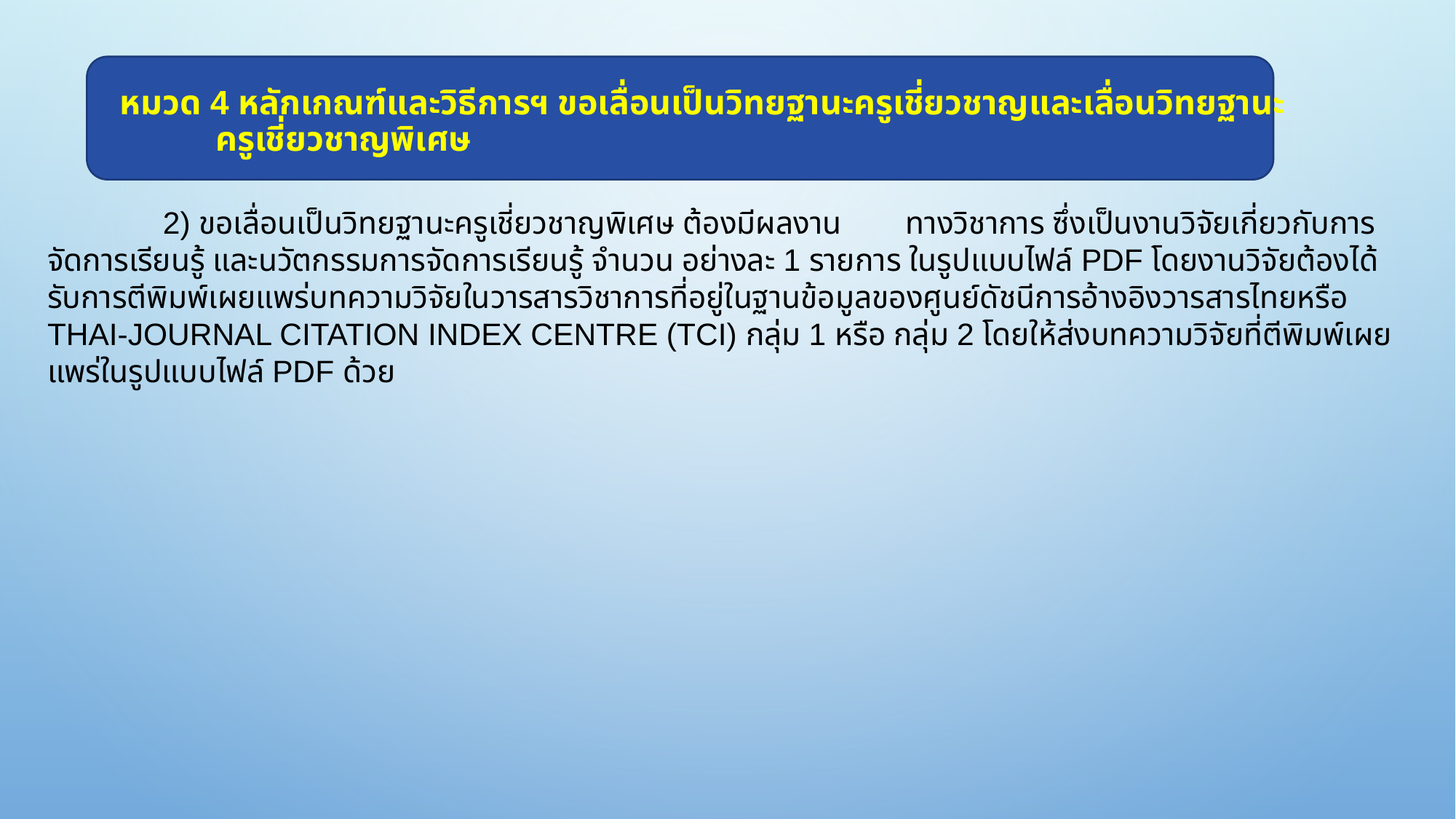

# หมวด 4 หลักเกณฑ์และวิธีการฯ ขอเลื่อนเป็นวิทยฐานะครูเชี่ยวชาญและเลื่อนวิทยฐานะ ครูเชี่ยวชาญพิเศษ
		       2) ขอเลื่อนเป็นวิทยฐานะครูเชี่ยวชาญพิเศษ ต้องมีผลงาน        ทางวิชาการ ซึ่งเป็นงานวิจัยเกี่ยวกับการจัดการเรียนรู้ และนวัตกรรมการจัดการเรียนรู้ จำนวน อย่างละ 1 รายการ ในรูปแบบไฟล์ PDF โดยงานวิจัยต้องได้รับการตีพิมพ์เผยแพร่บทความวิจัยในวารสารวิชาการที่อยู่ในฐานข้อมูลของศูนย์ดัชนีการอ้างอิงวารสารไทยหรือ Thai-journal Citation index centre (Tci) กลุ่ม 1 หรือ กลุ่ม 2 โดยให้ส่งบทความวิจัยที่ตีพิมพ์เผยแพร่ในรูปแบบไฟล์ PDF ด้วย